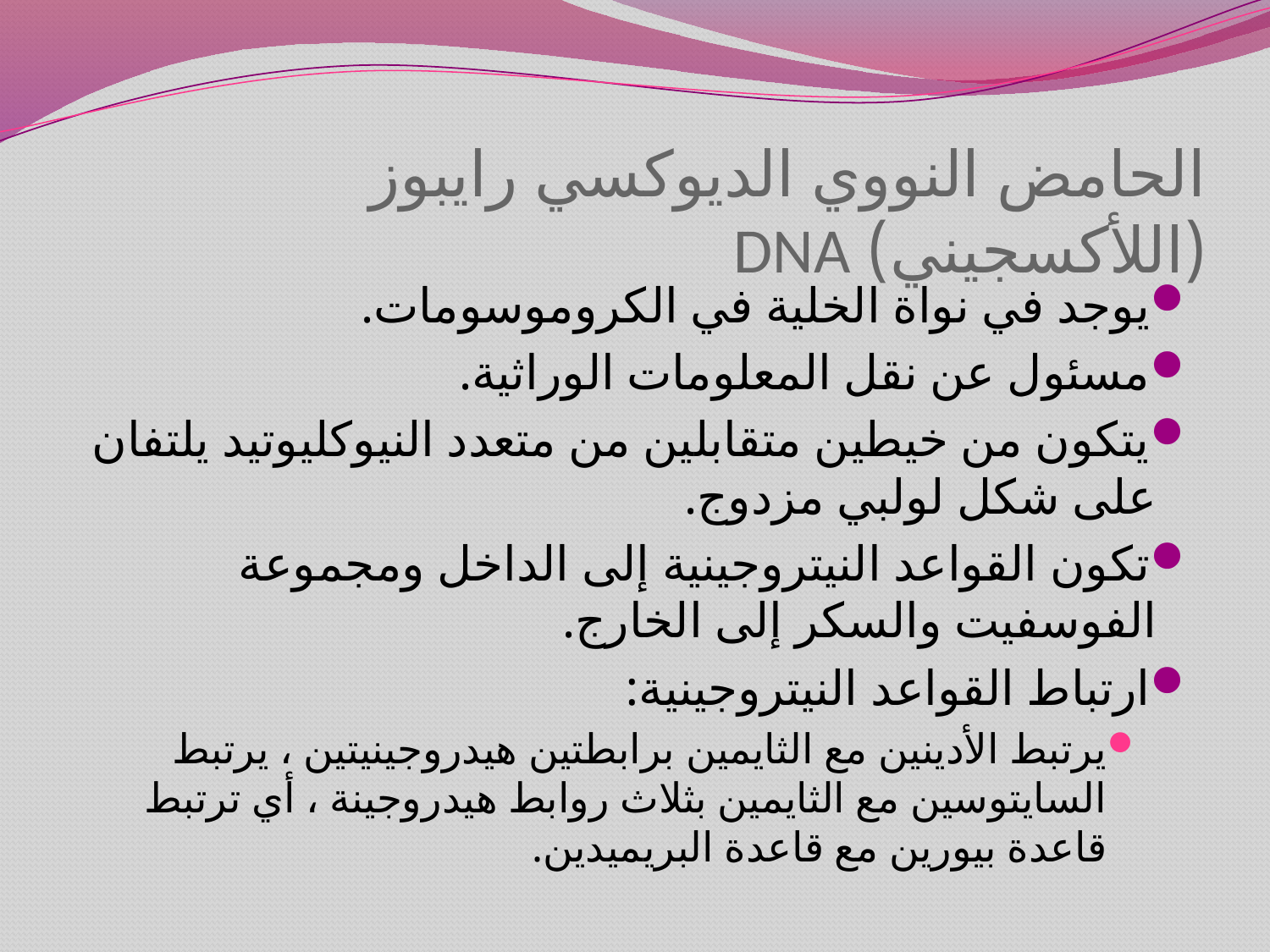

# الحامض النووي الديوكسي رايبوز (اللأكسجيني) DNA
يوجد في نواة الخلية في الكروموسومات.
مسئول عن نقل المعلومات الوراثية.
يتكون من خيطين متقابلين من متعدد النيوكليوتيد يلتفان على شكل لولبي مزدوج.
تكون القواعد النيتروجينية إلى الداخل ومجموعة الفوسفيت والسكر إلى الخارج.
ارتباط القواعد النيتروجينية:
يرتبط الأدينين مع الثايمين برابطتين هيدروجينيتين ، يرتبط السايتوسين مع الثايمين بثلاث روابط هيدروجينة ، أي ترتبط قاعدة بيورين مع قاعدة البريميدين.